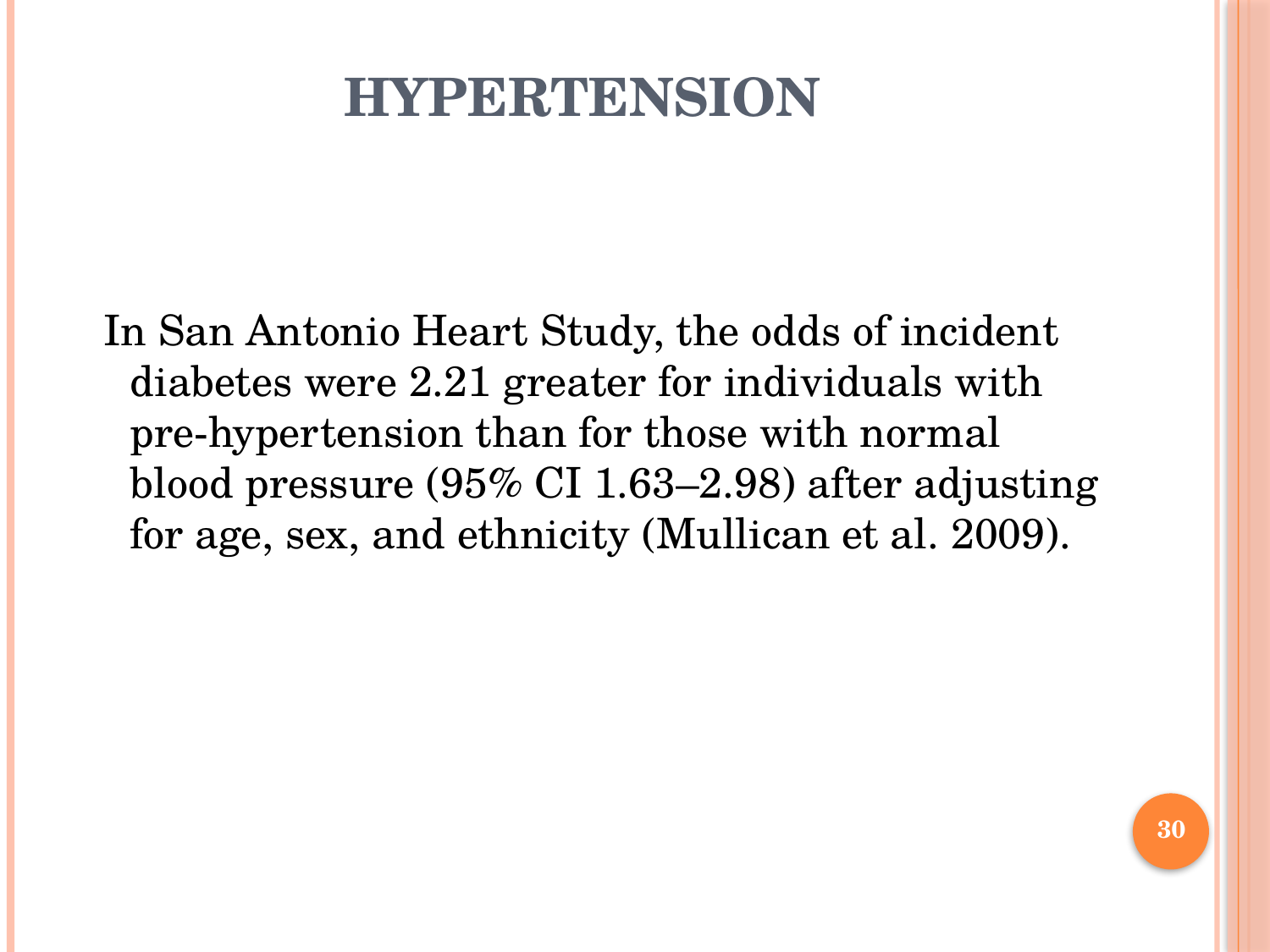

# Hypertension
 In San Antonio Heart Study, the odds of incident diabetes were 2.21 greater for individuals with pre-hypertension than for those with normal blood pressure (95% CI 1.63–2.98) after adjusting for age, sex, and ethnicity (Mullican et al. 2009).

30